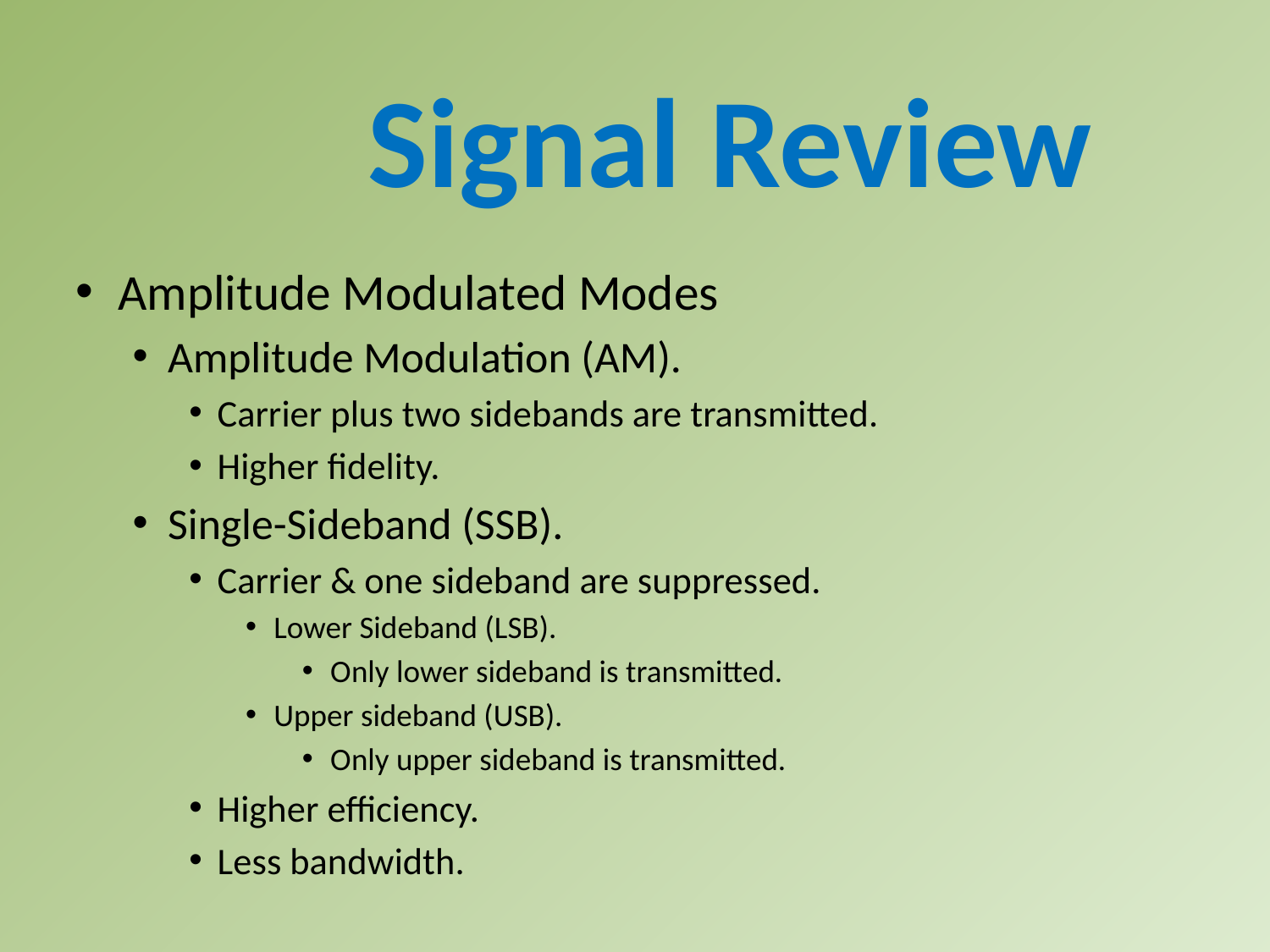

Signal Review
Amplitude Modulated Modes
Amplitude Modulation (AM).
Carrier plus two sidebands are transmitted.
Higher fidelity.
Single-Sideband (SSB).
Carrier & one sideband are suppressed.
Lower Sideband (LSB).
Only lower sideband is transmitted.
Upper sideband (USB).
Only upper sideband is transmitted.
Higher efficiency.
Less bandwidth.